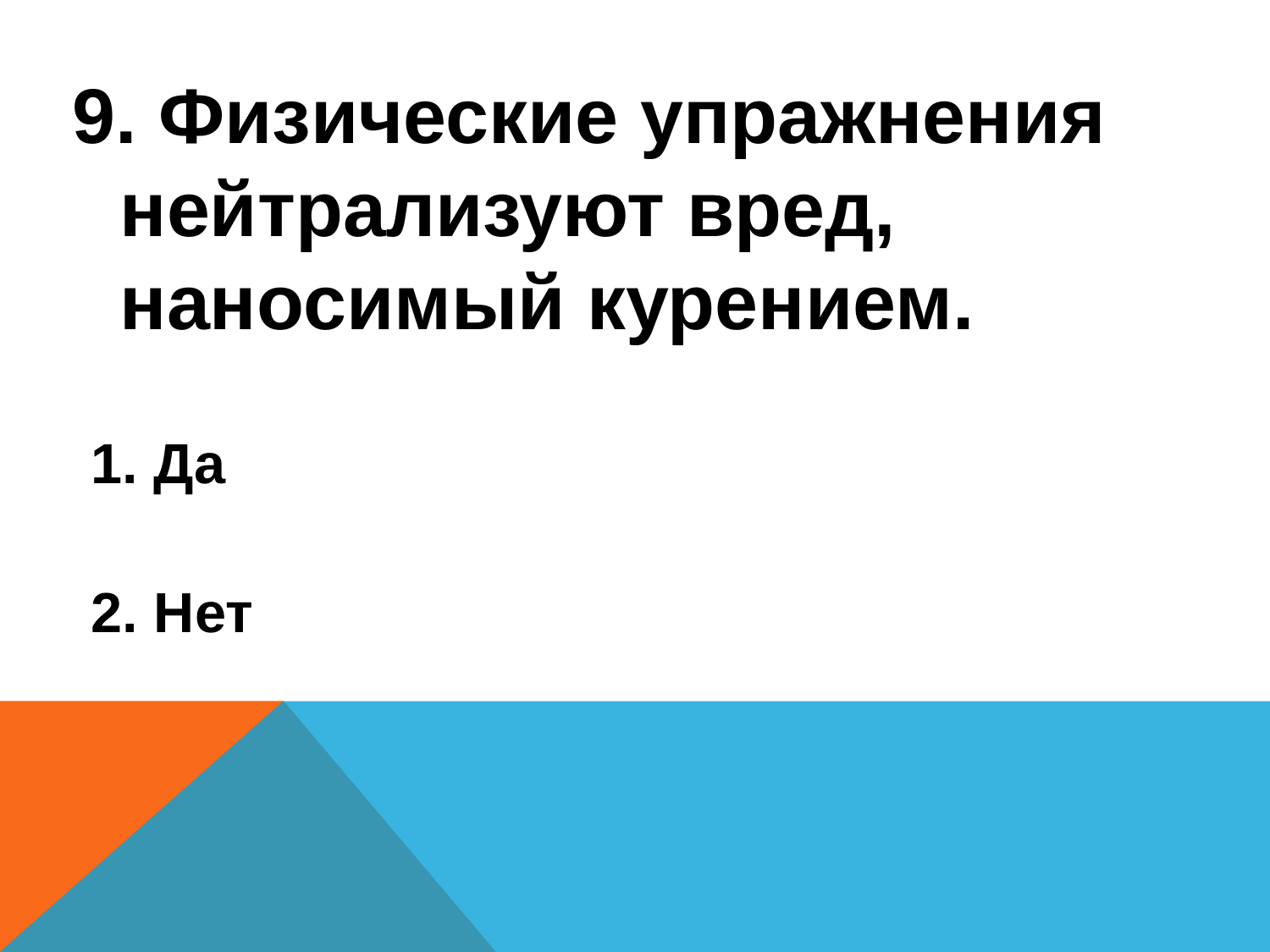

#
9. Физические упражнения нейтрализуют вред, наносимый курением.
1. Да
2. Нет